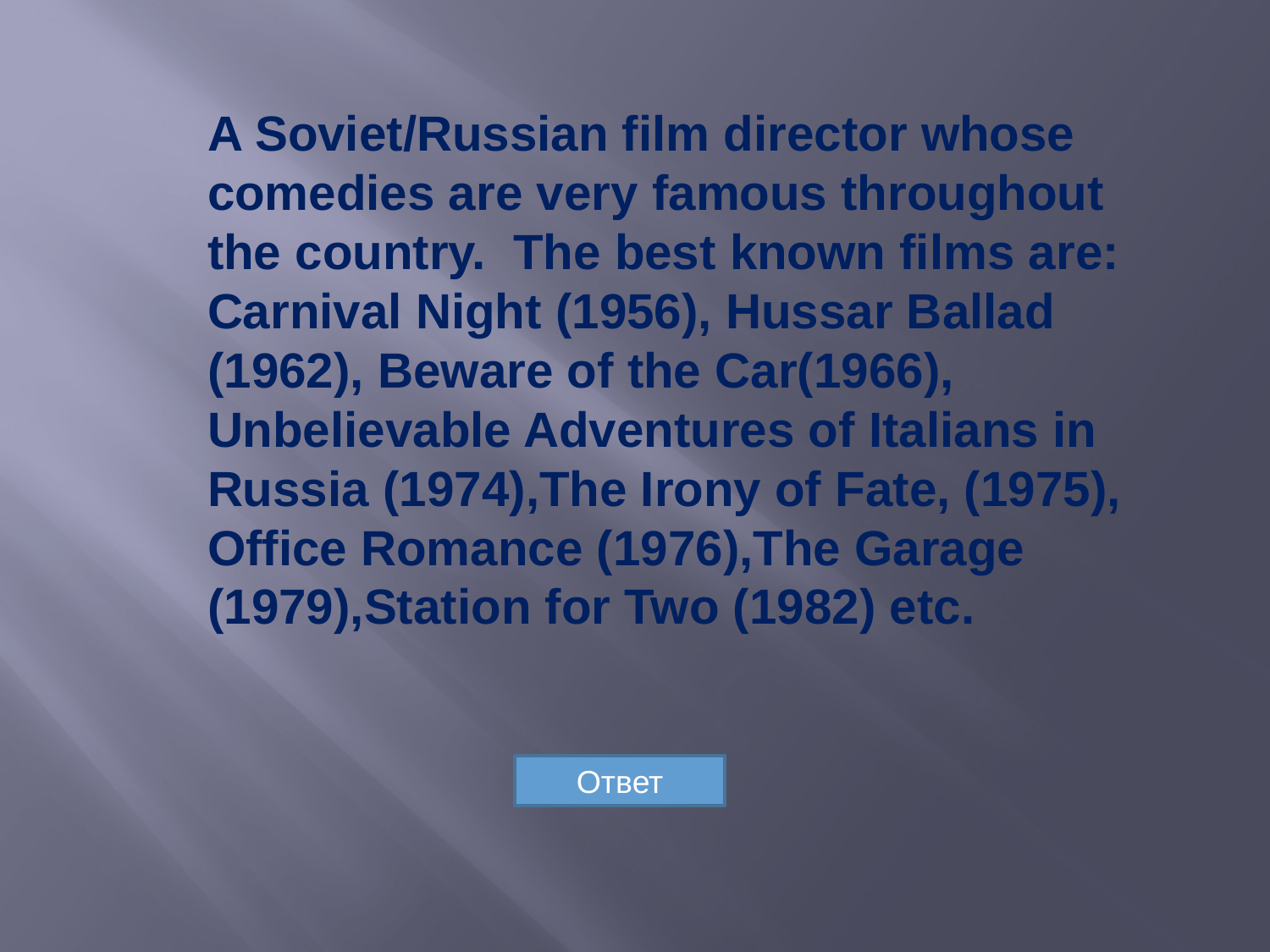

# A Soviet/Russian film director whose comedies are very famous throughout  the country.  The best known films are: Carnival Night (1956), Hussar Ballad (1962), Beware of the Car(1966), Unbelievable Adventures of Italians in Russia (1974),The Irony of Fate, (1975), Office Romance (1976),The Garage (1979),Station for Two (1982) etc.